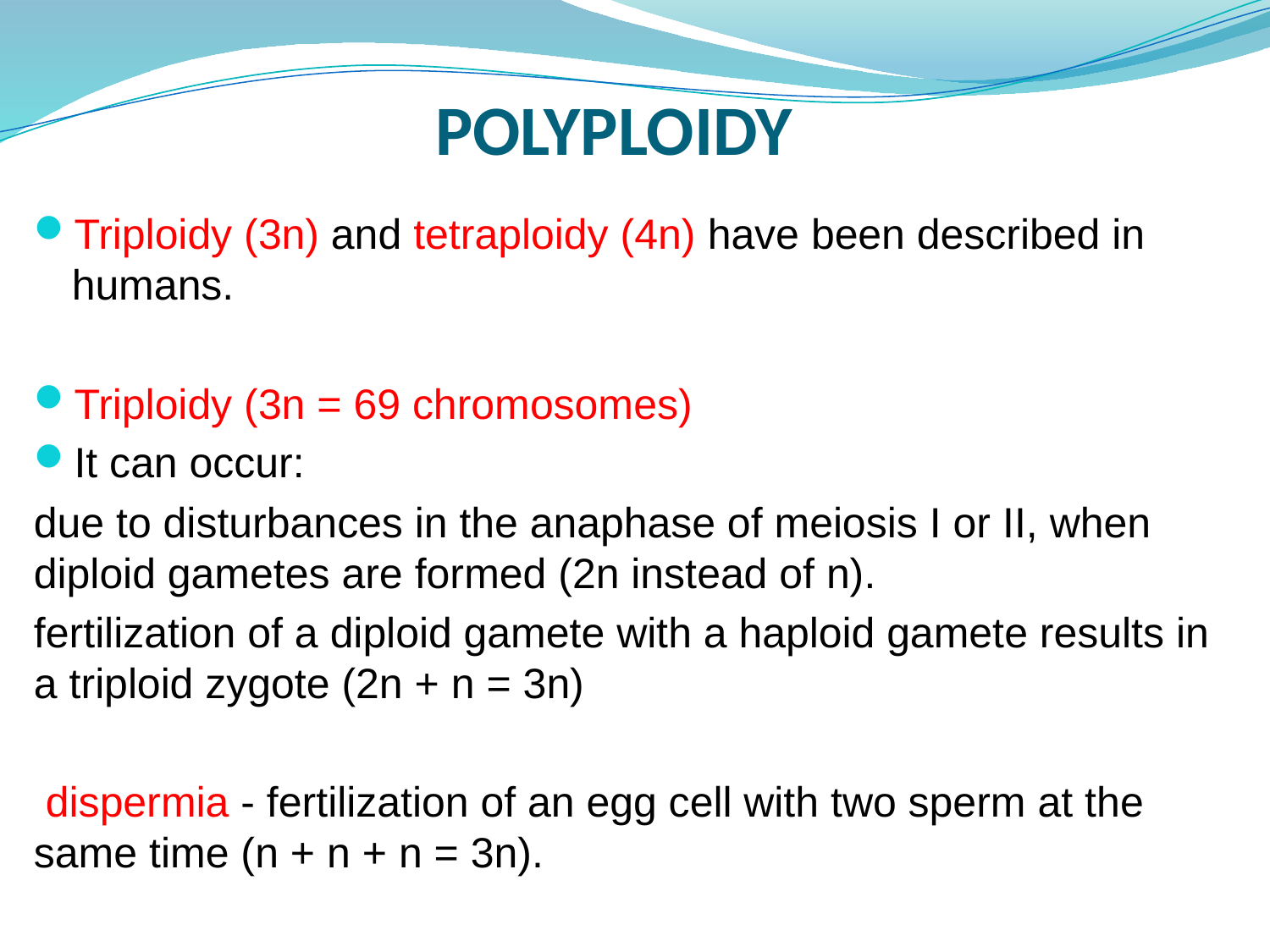

# POLYPLOIDY
Triploidy (3n) and tetraploidy (4n) have been described in humans.

Triploidy (3n = 69 chromosomes)
It can occur:
due to disturbances in the anaphase of meiosis I or II, when diploid gametes are formed (2n instead of n).
fertilization of a diploid gamete with a haploid gamete results in a triploid zygote (2n + n = 3n)

 dispermia - fertilization of an egg cell with two sperm at the same time (n + n + n = 3n).